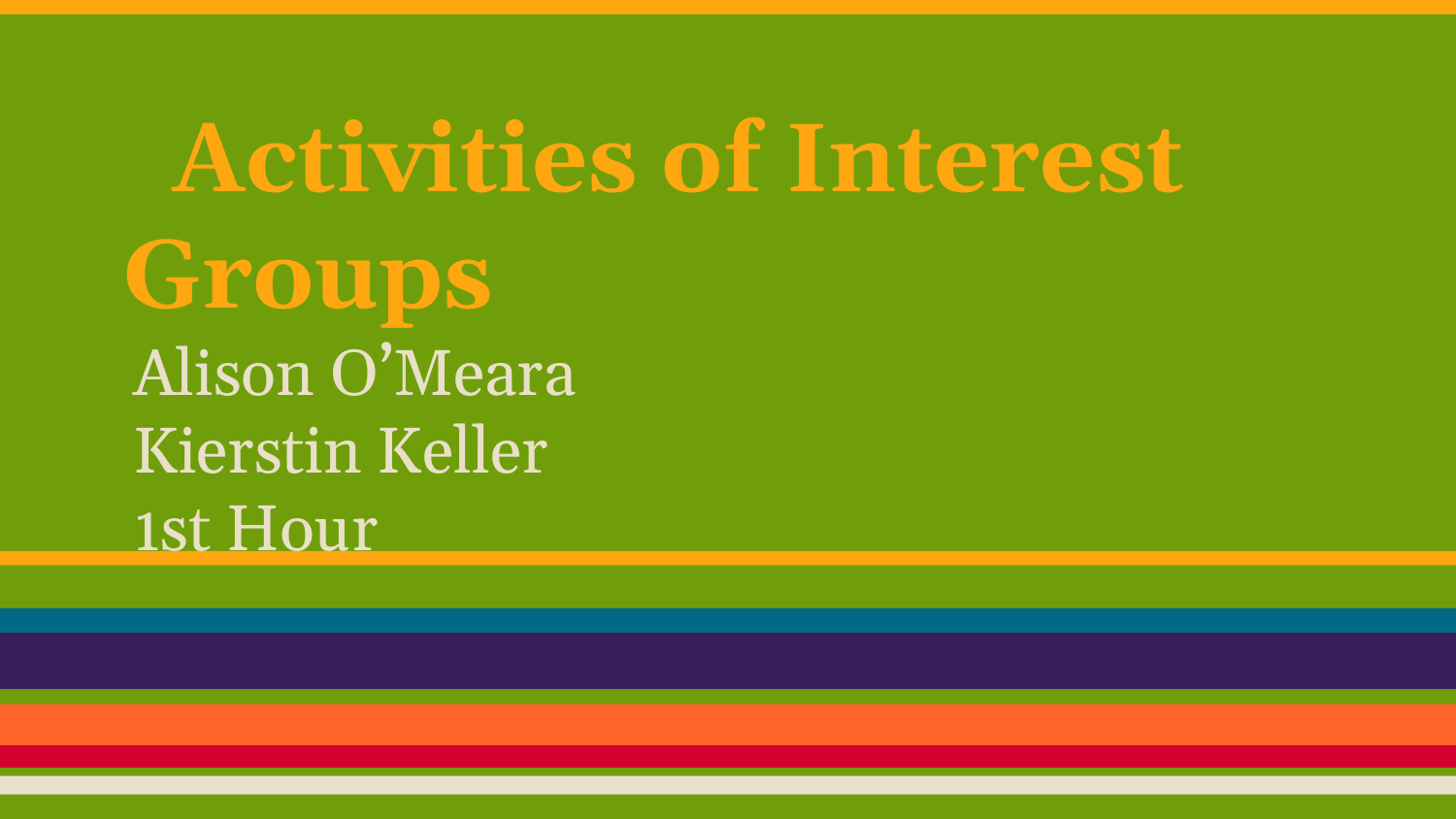

# Activities of Interest Groups
Alison O’Meara
Kierstin Keller
1st Hour